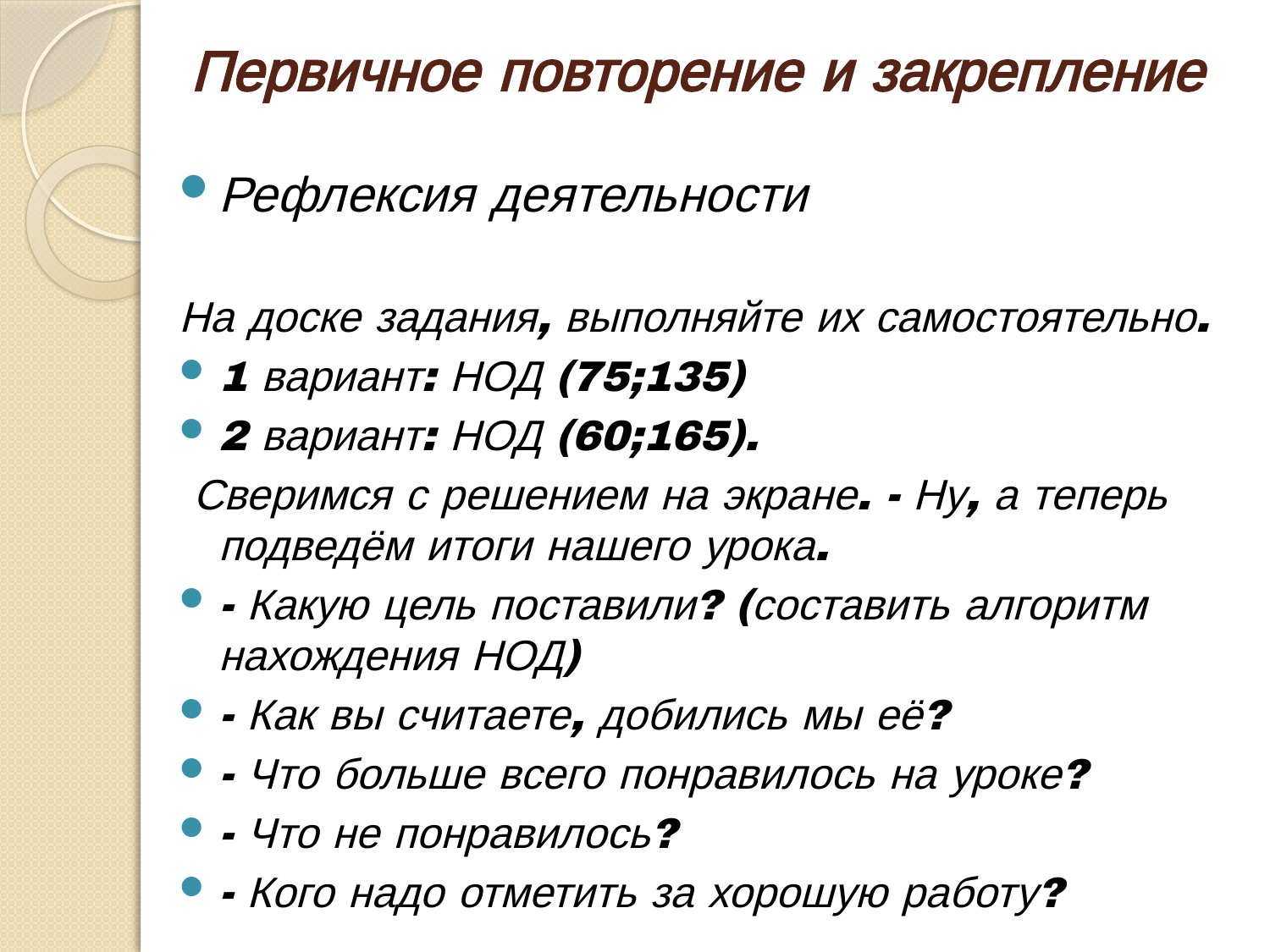

# Первичное повторение и закрепление
Рефлексия деятельности

На доске задания, выполняйте их самостоятельно.
1 вариант: НОД (75;135)
2 вариант: НОД (60;165).
 Сверимся с решением на экране. - Ну, а теперь подведём итоги нашего урока.
- Какую цель поставили? (составить алгоритм нахождения НОД)
- Как вы считаете, добились мы её?
- Что больше всего понравилось на уроке?
- Что не понравилось?
- Кого надо отметить за хорошую работу?